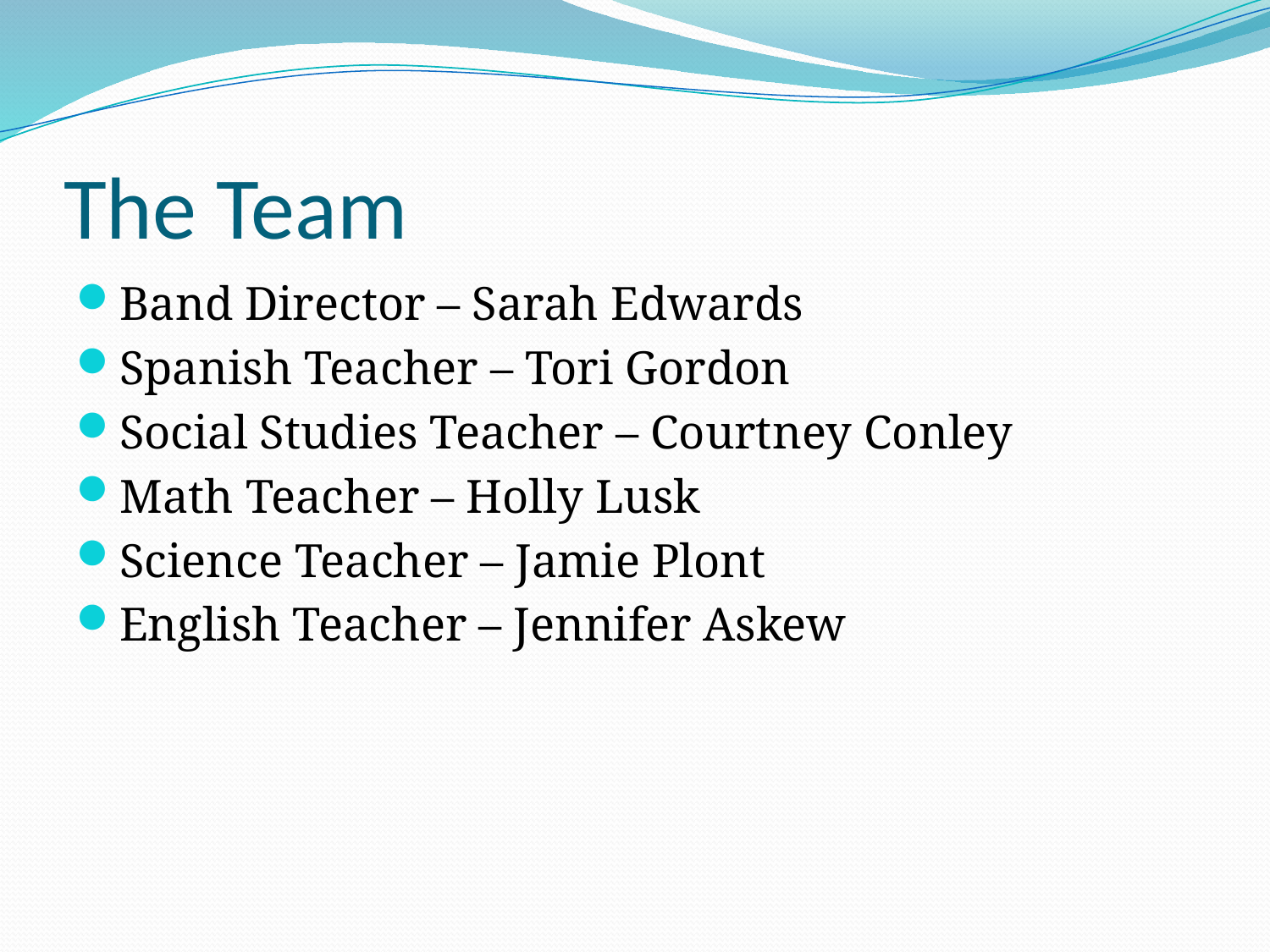

# The Team
Band Director – Sarah Edwards
Spanish Teacher – Tori Gordon
Social Studies Teacher – Courtney Conley
Math Teacher – Holly Lusk
Science Teacher – Jamie Plont
English Teacher – Jennifer Askew